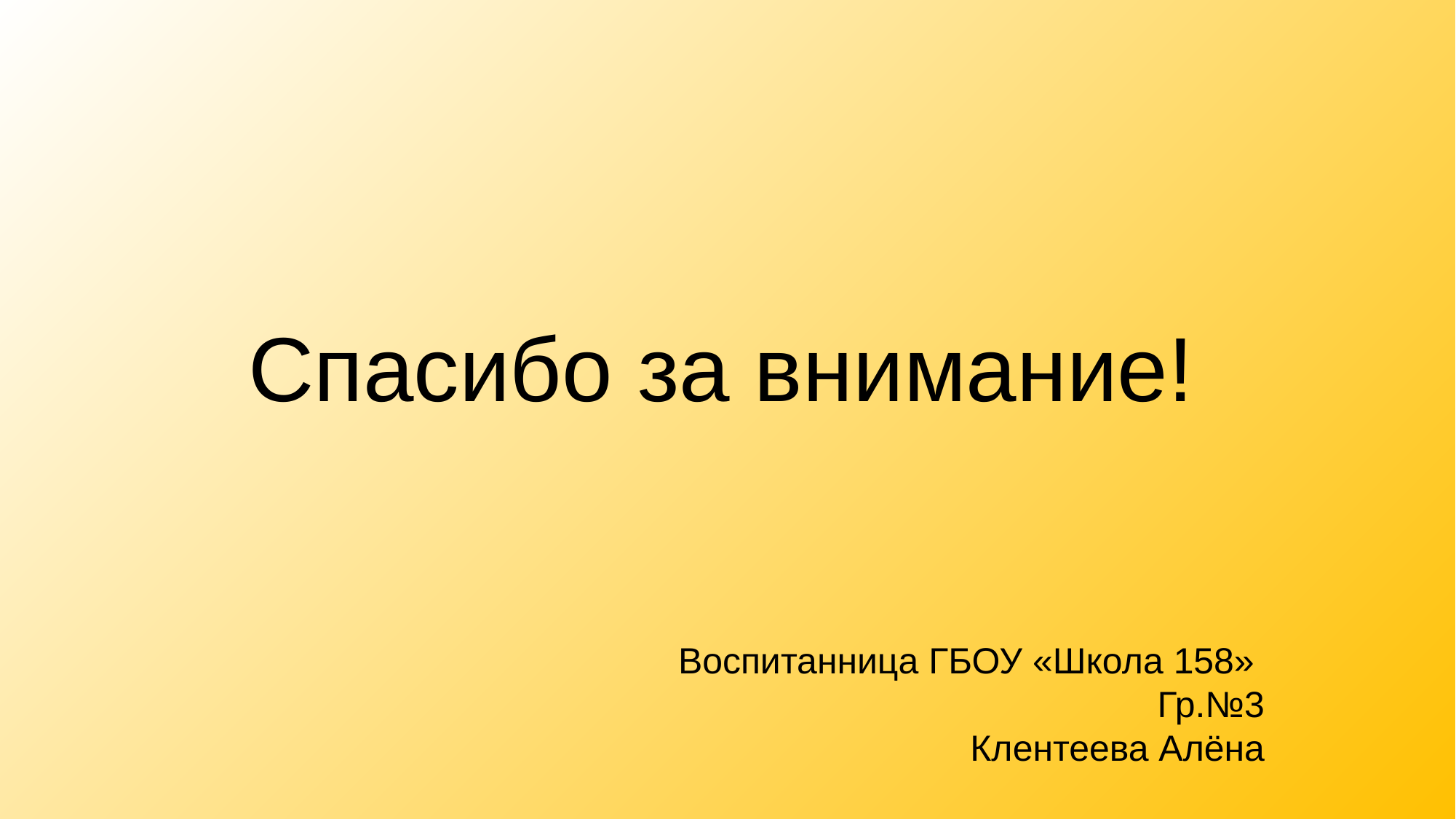

Спасибо за внимание!
Воспитанница ГБОУ «Школа 158»
Гр.№3
Клентеева Алёна